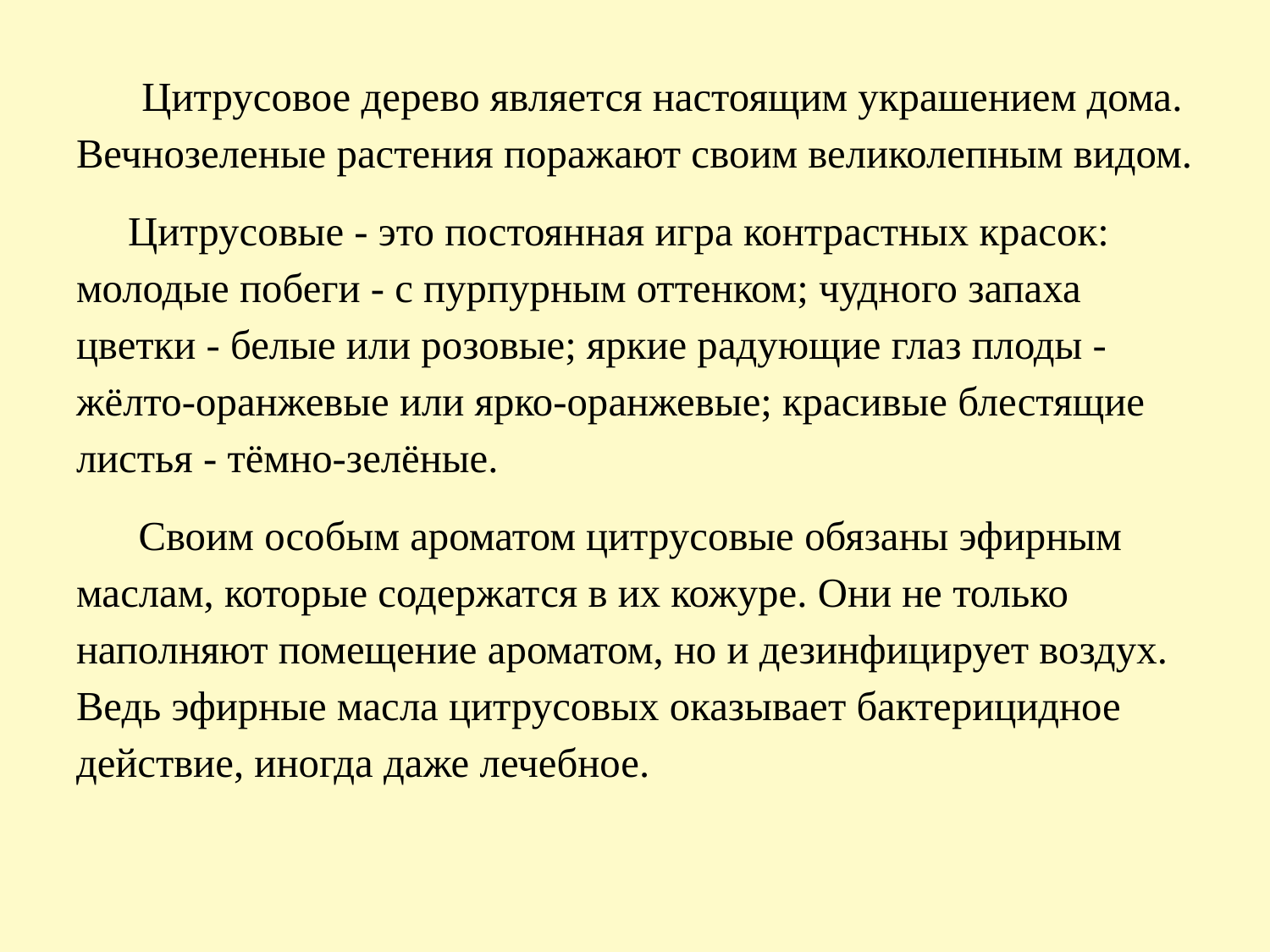

#
     Цитрусовое дерево является настоящим украшением дома. Вечнозеленые растения поражают своим великолепным видом.
     Цитрусовые - это постоянная игра контрастных красок: молодые побеги - с пурпурным оттенком; чудного запаха цветки - белые или розовые; яркие радующие глаз плоды - жёлто-оранжевые или ярко-оранжевые; красивые блестящие листья - тёмно-зелёные.
      Своим особым ароматом цитрусовые обязаны эфирным маслам, которые содержатся в их кожуре. Они не только наполняют помещение ароматом, но и дезинфицирует воздух. Ведь эфирные масла цитрусовых оказывает бактерицидное действие, иногда даже лечебное.